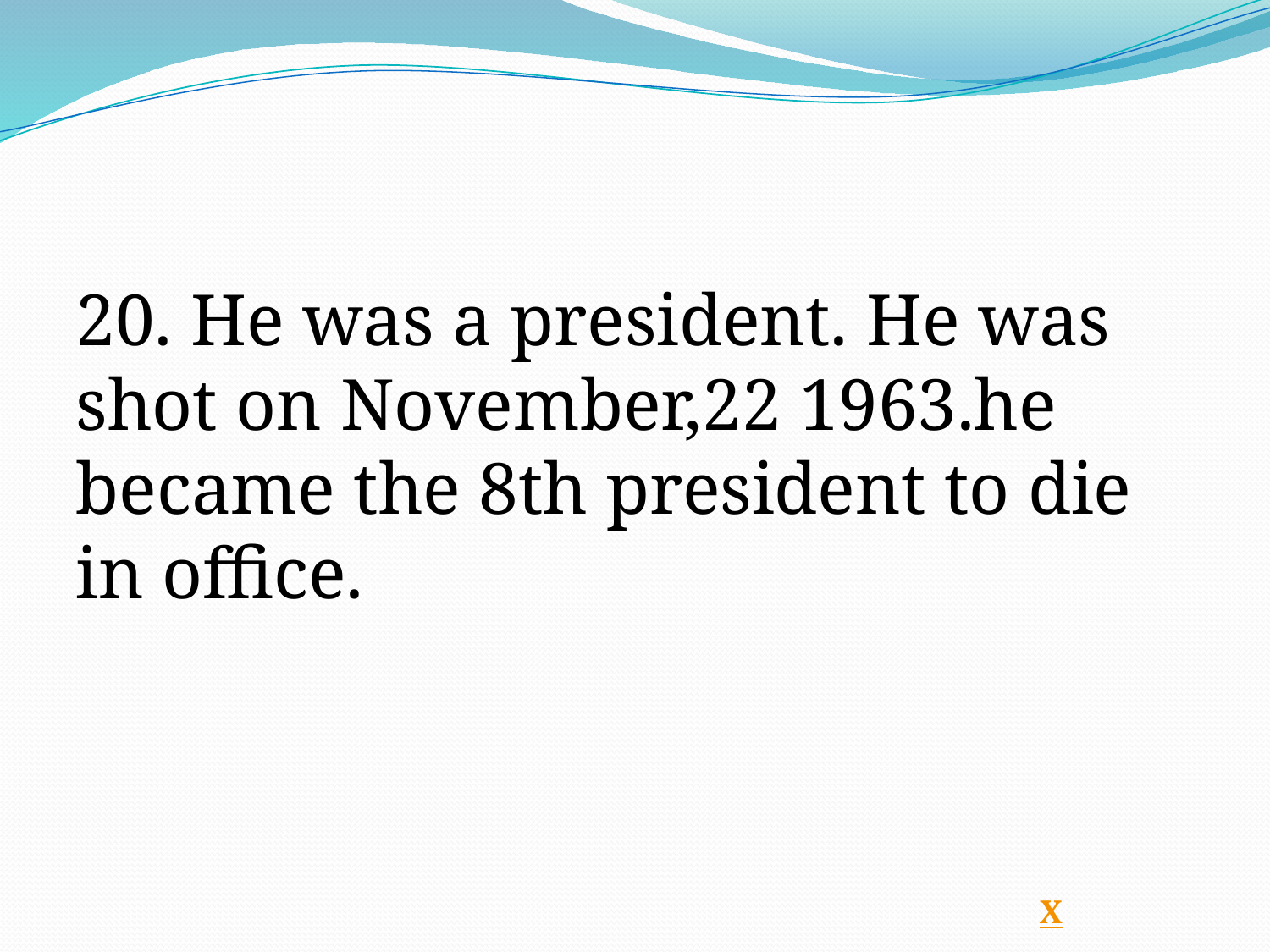

20. He was a president. He was shot on November,22 1963.he became the 8th president to die  in office.
Х